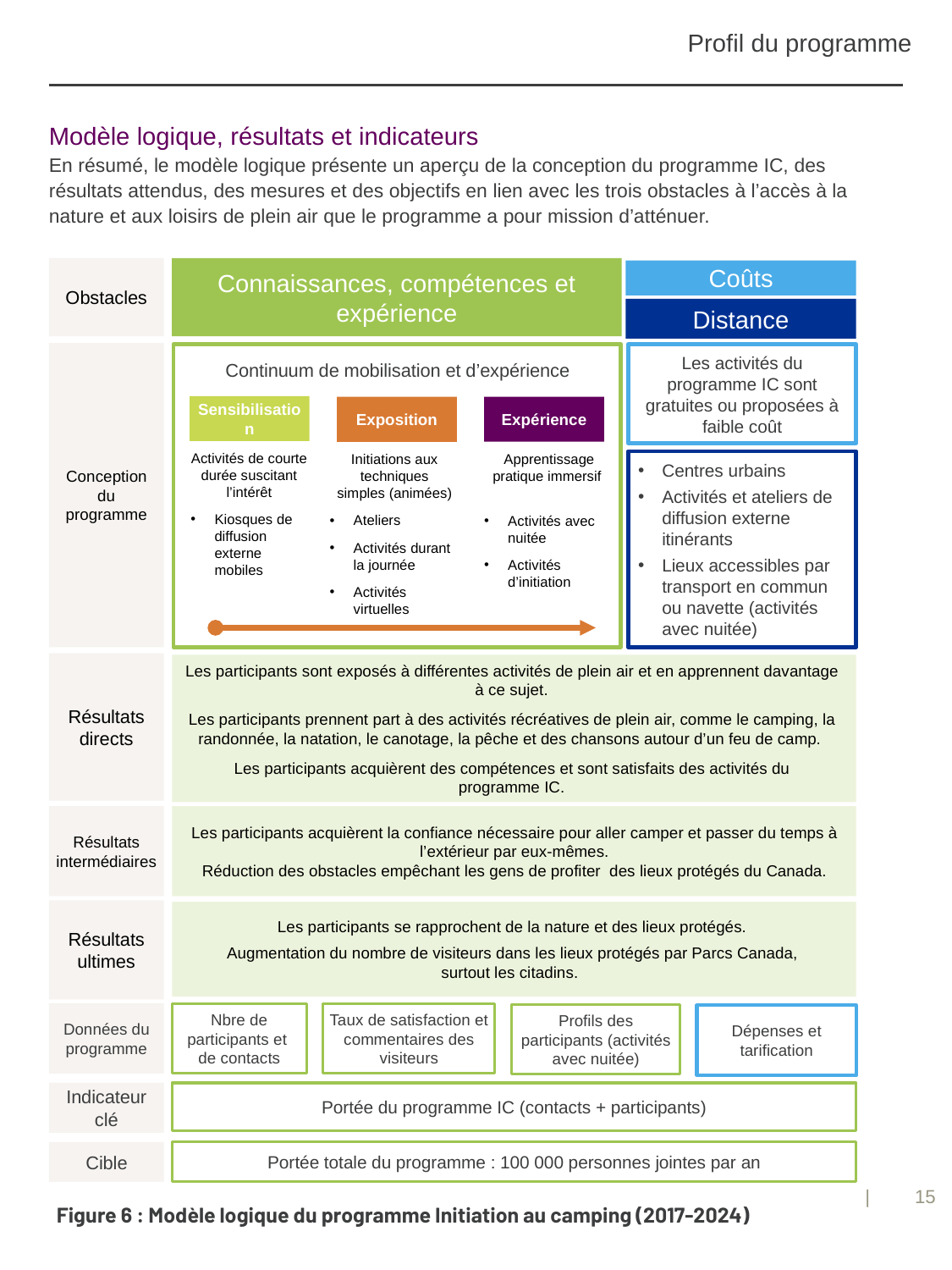

# Profil du programme
Modèle logique, résultats et indicateurs
En résumé, le modèle logique présente un aperçu de la conception du programme IC, des résultats attendus, des mesures et des objectifs en lien avec les trois obstacles à l’accès à la nature et aux loisirs de plein air que le programme a pour mission d’atténuer.
Obstacles
Connaissances, compétences et expérience
Coûts
Distance
Conception du programme
Les activités du programme IC sont gratuites ou proposées à faible coût

Continuum de mobilisation et d’expérience
Sensibilisation
Expérience
Exposition
Activités de courte durée suscitant l’intérêt
Kiosques de diffusion externe mobiles
Initiations aux techniques simples (animées)
Ateliers
Activités durant la journée
Activités virtuelles
Apprentissage pratique immersif

Activités avec nuitée
Activités d’initiation
Centres urbains
Activités et ateliers de diffusion externe itinérants
Lieux accessibles par transport en commun ou navette (activités avec nuitée)
Résultats directs
Les participants sont exposés à différentes activités de plein air et en apprennent davantage à ce sujet.
Les participants prennent part à des activités récréatives de plein air, comme le camping, la randonnée, la natation, le canotage, la pêche et des chansons autour d’un feu de camp.
Les participants acquièrent des compétences et sont satisfaits des activités du programme IC.
Résultats intermédiaires

Les participants acquièrent la confiance nécessaire pour aller camper et passer du temps à l’extérieur par eux-mêmes.
Réduction des obstacles empêchant les gens de profiter  des lieux protégés du Canada.

Résultats ultimes
Les participants se rapprochent de la nature et des lieux protégés.
Augmentation du nombre de visiteurs dans les lieux protégés par Parcs Canada,
surtout les citadins.
Données du programme
Nbre de participants et
de contacts
Taux de satisfaction et commentaires des visiteurs
Profils des participants (activités avec nuitée)
Dépenses et tarification
Indicateur clé
Portée du programme IC (contacts + participants)
Portée totale du programme : 100 000 personnes jointes par an
Cible
Figure 6 : Modèle logique du programme Initiation au camping (2017-2024)